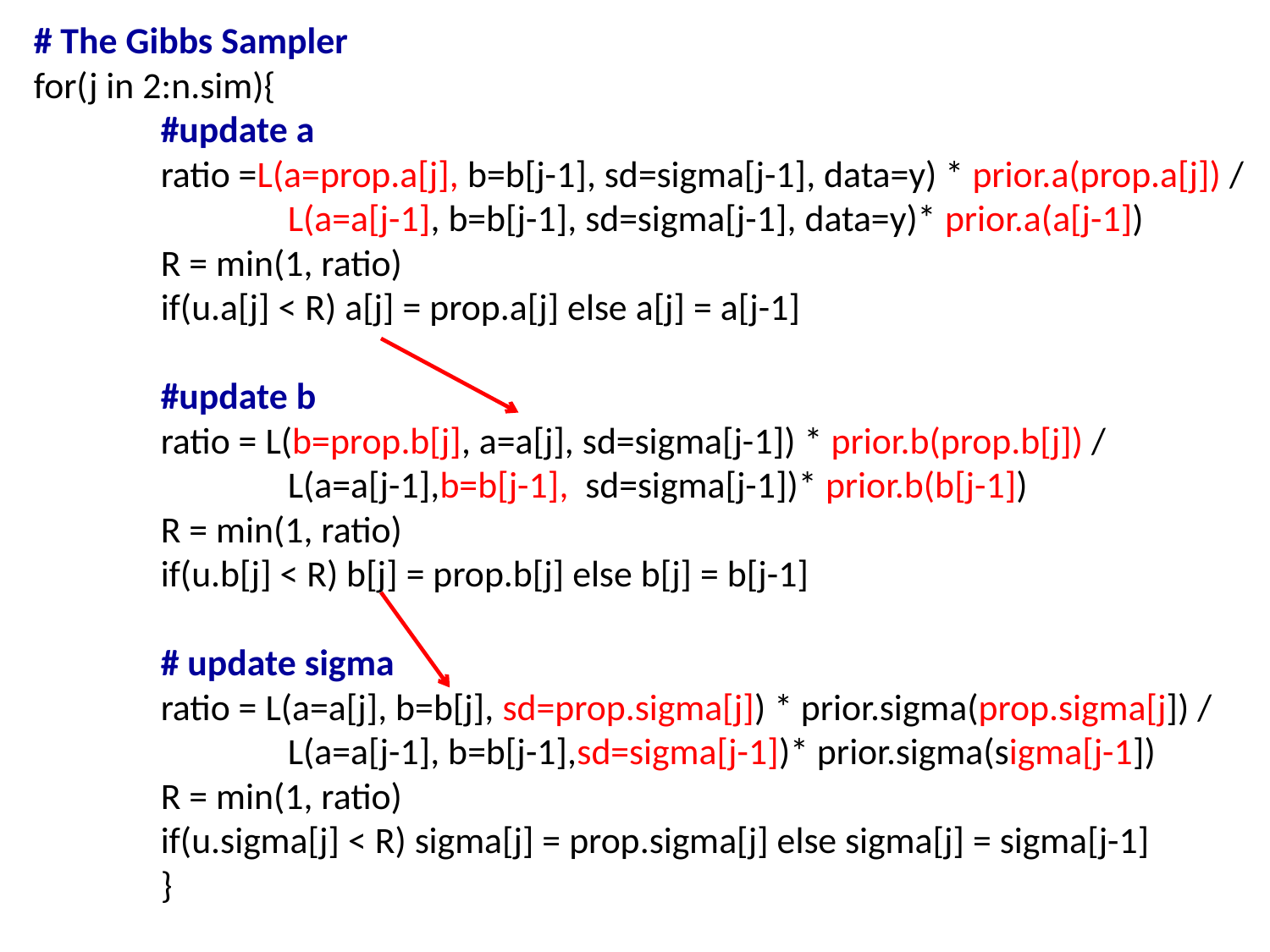

# The Gibbs Sampler
for(j in 2:n.sim){
	#update a
	ratio =L(a=prop.a[j], b=b[j-1], sd=sigma[j-1], data=y) * prior.a(prop.a[j]) /
		L(a=a[j-1], b=b[j-1], sd=sigma[j-1], data=y)* prior.a(a[j-1])
	R = min(1, ratio)
	if(u.a[j] < R) a[j] = prop.a[j] else a[j] = a[j-1]

	#update b
	ratio = L(b=prop.b[j], a=a[j], sd=sigma[j-1]) * prior.b(prop.b[j]) /
		L(a=a[j-1],b=b[j-1],  sd=sigma[j-1])* prior.b(b[j-1])
	R = min(1, ratio)
	if(u.b[j] < R) b[j] = prop.b[j] else b[j] = b[j-1]

	# update sigma
	ratio = L(a=a[j], b=b[j], sd=prop.sigma[j]) * prior.sigma(prop.sigma[j]) /
		L(a=a[j-1], b=b[j-1],sd=sigma[j-1])* prior.sigma(sigma[j-1])
	R = min(1, ratio)
	if(u.sigma[j] < R) sigma[j] = prop.sigma[j] else sigma[j] = sigma[j-1]
	}